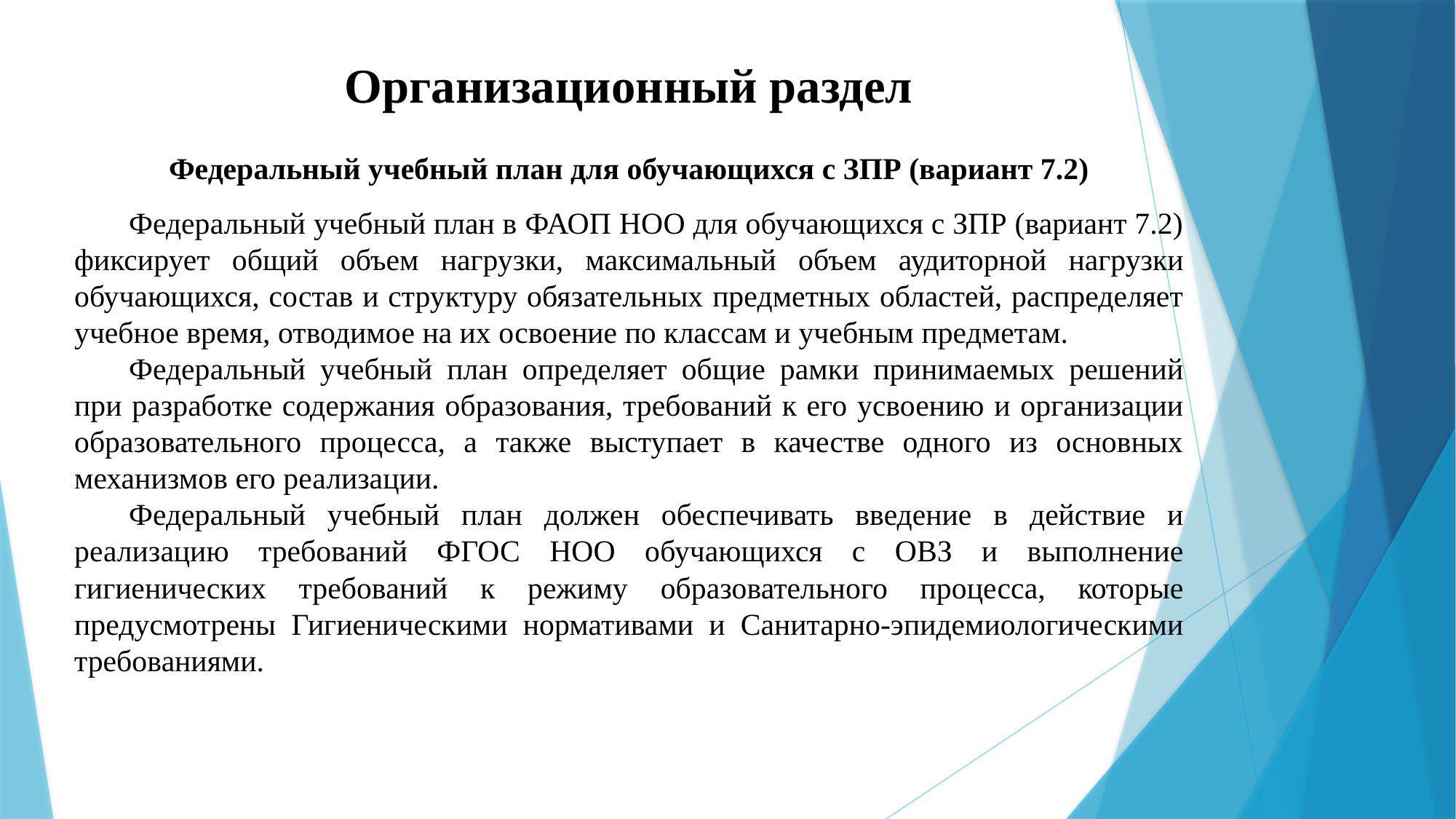

# Организационный раздел
Федеральный учебный план для обучающихся с ЗПР (вариант 7.2)
Федеральный учебный план в ФАОП НОО для обучающихся с ЗПР (вариант 7.2) фиксирует общий объем нагрузки, максимальный объем аудиторной нагрузки обучающихся, состав и структуру обязательных предметных областей, распределяет учебное время, отводимое на их освоение по классам и учебным предметам.
Федеральный учебный план определяет общие рамки принимаемых решений при разработке содержания образования, требований к его усвоению и организации образовательного процесса, а также выступает в качестве одного из основных механизмов его реализации.
Федеральный учебный план должен обеспечивать введение в действие и реализацию требований ФГОС НОО обучающихся с ОВЗ и выполнение гигиенических требований к режиму образовательного процесса, которые предусмотрены Гигиеническими нормативами и Санитарно-эпидемиологическими требованиями.